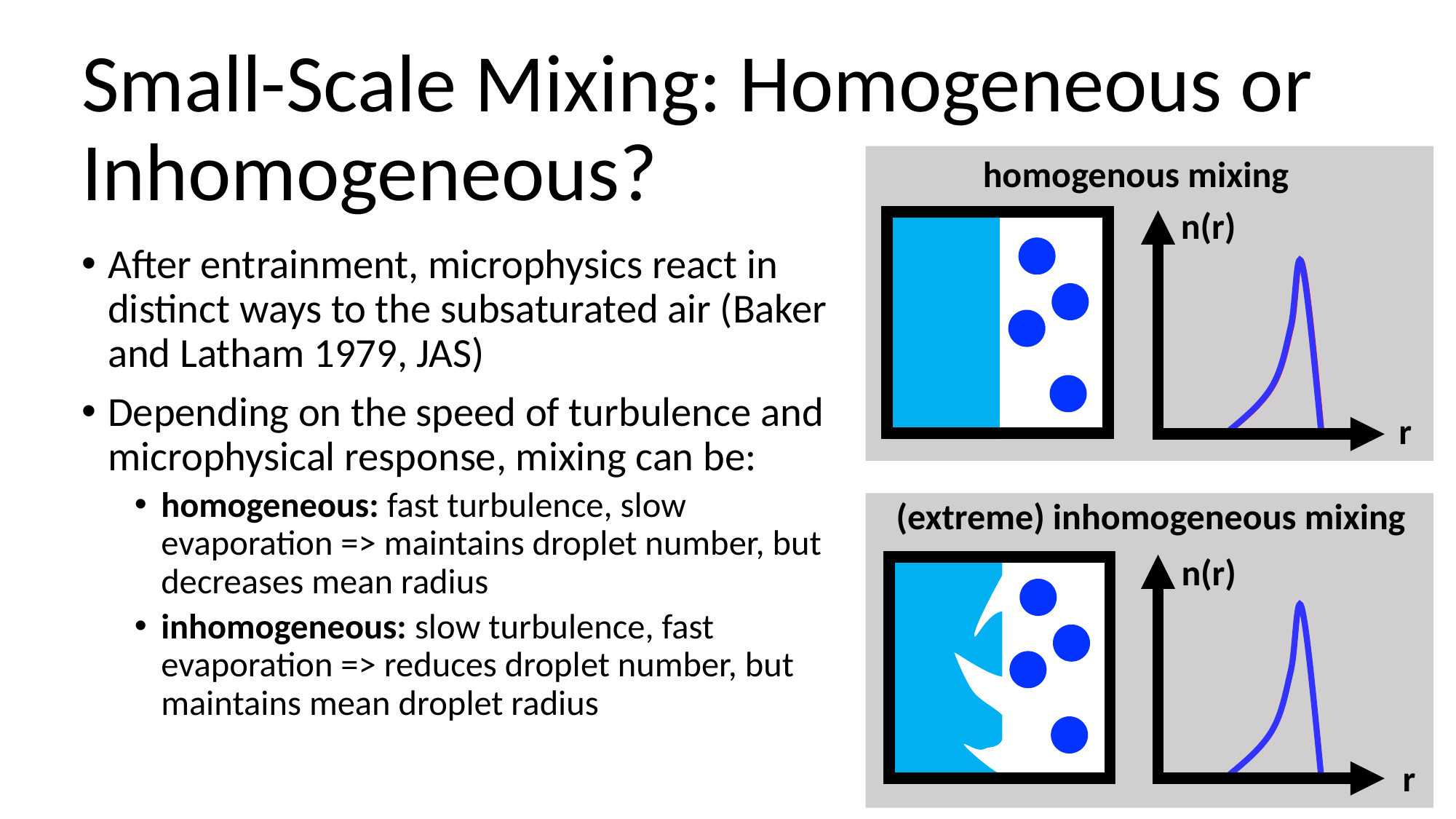

# Small-Scale Mixing: Homogeneous or Inhomogeneous?

homogenous mixing
n(r)

After entrainment, microphysics react in distinct ways to the subsaturated air (Baker and Latham 1979, JAS)
Depending on the speed of turbulence and microphysical response, mixing can be:
homogeneous: fast turbulence, slow evaporation => maintains droplet number, but decreases mean radius
inhomogeneous: slow turbulence, fast evaporation => reduces droplet number, but maintains mean droplet radius

r
(extreme) inhomogeneous mixing

n(r)

r